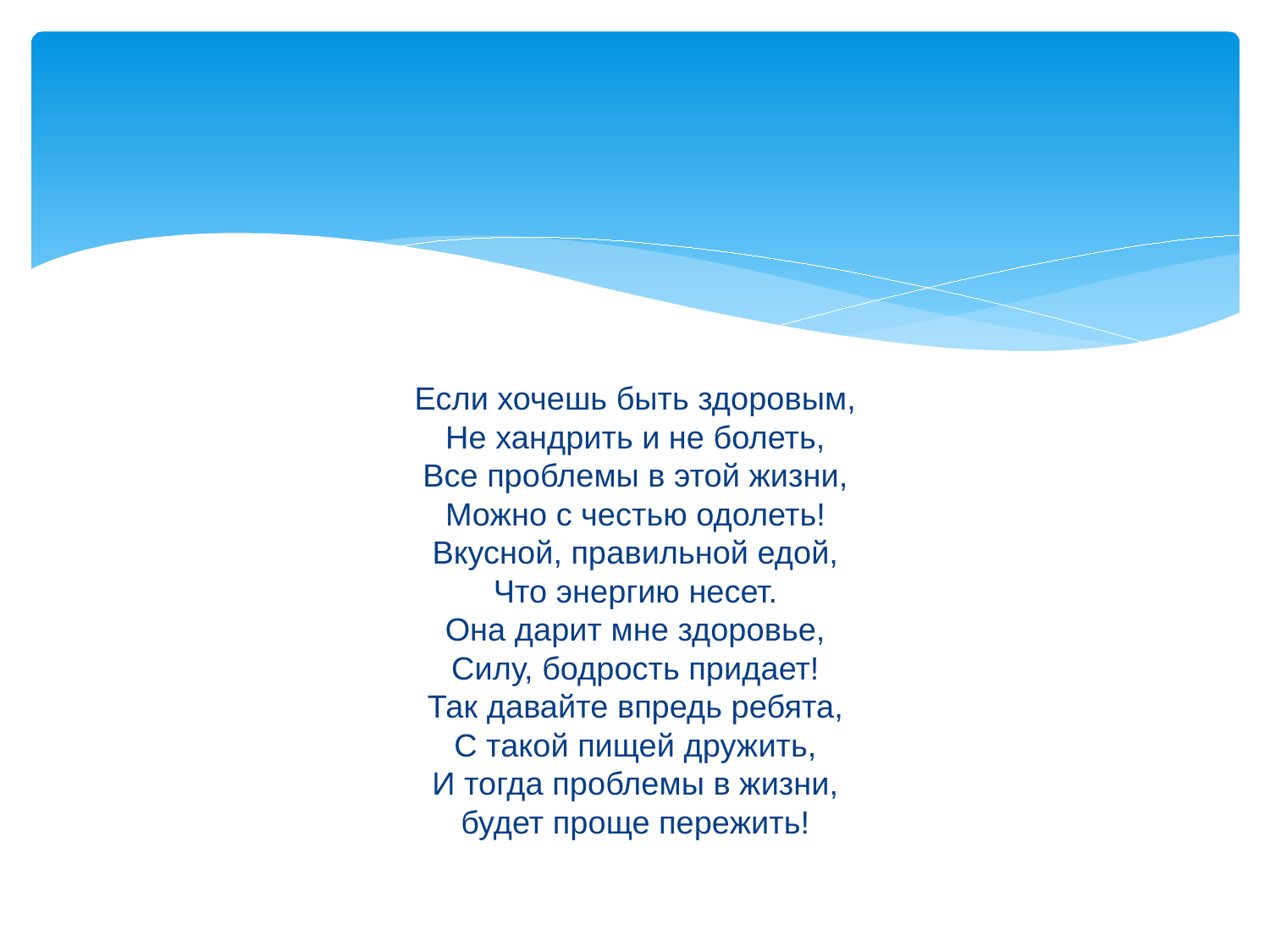

#
Если хочешь быть здоровым,
Не хандрить и не болеть,
Все проблемы в этой жизни,
Можно с честью одолеть!
Вкусной, правильной едой,
Что энергию несет.
Она дарит мне здоровье,
Силу, бодрость придает!
Так давайте впредь ребята,
С такой пищей дружить,
И тогда проблемы в жизни,
будет проще пережить!